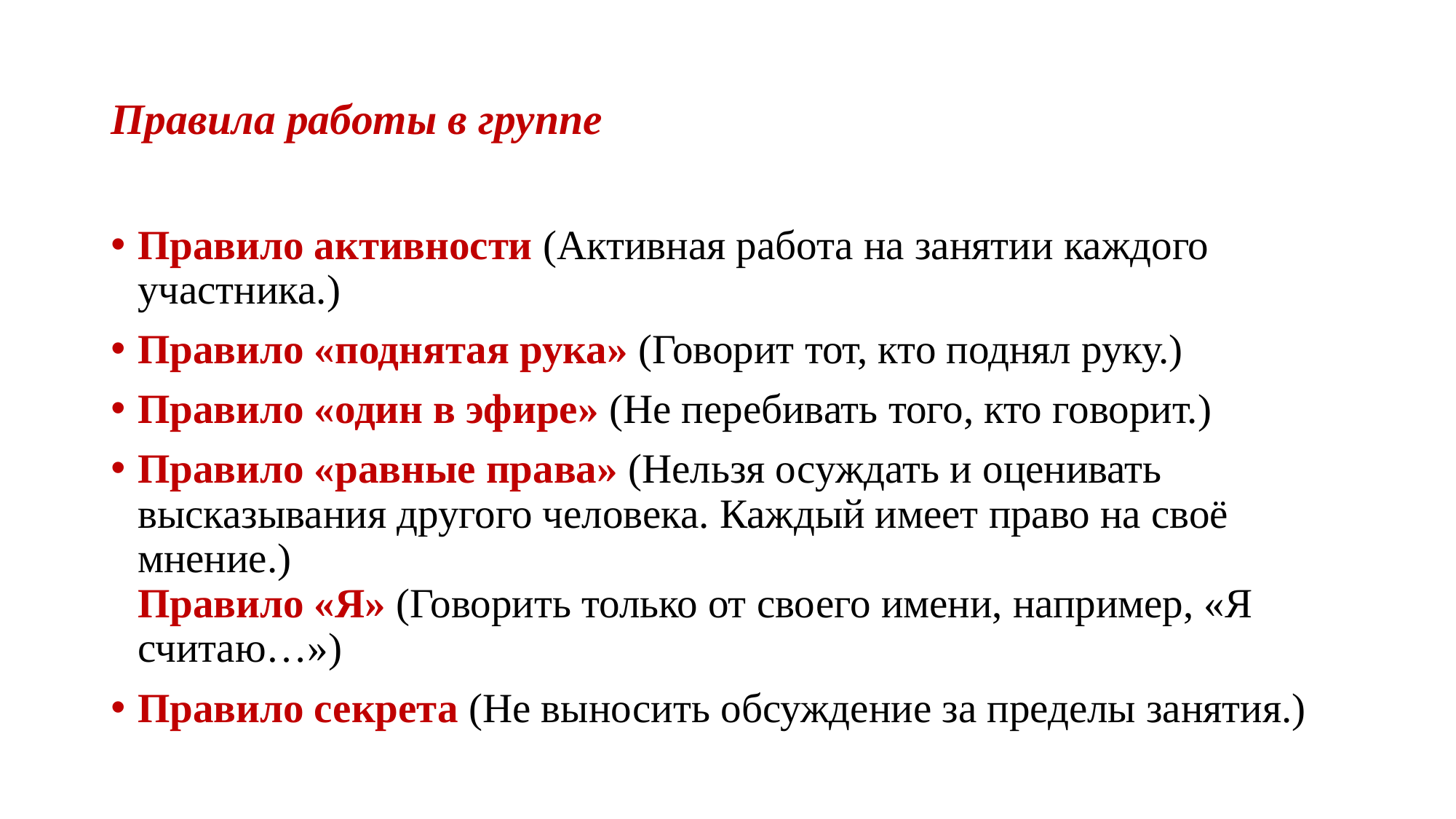

# Правила работы в группе
Правило активности (Активная работа на занятии каждого участника.)
Правило «поднятая рука» (Говорит тот, кто поднял руку.)
Правило «один в эфире» (Не перебивать того, кто говорит.)
Правило «равные права» (Нельзя осуждать и оценивать высказывания другого человека. Каждый имеет право на своё мнение.)
Правило «Я» (Говорить только от своего имени, например, «Я считаю…»)
Правило секрета (Не выносить обсуждение за пределы занятия.)